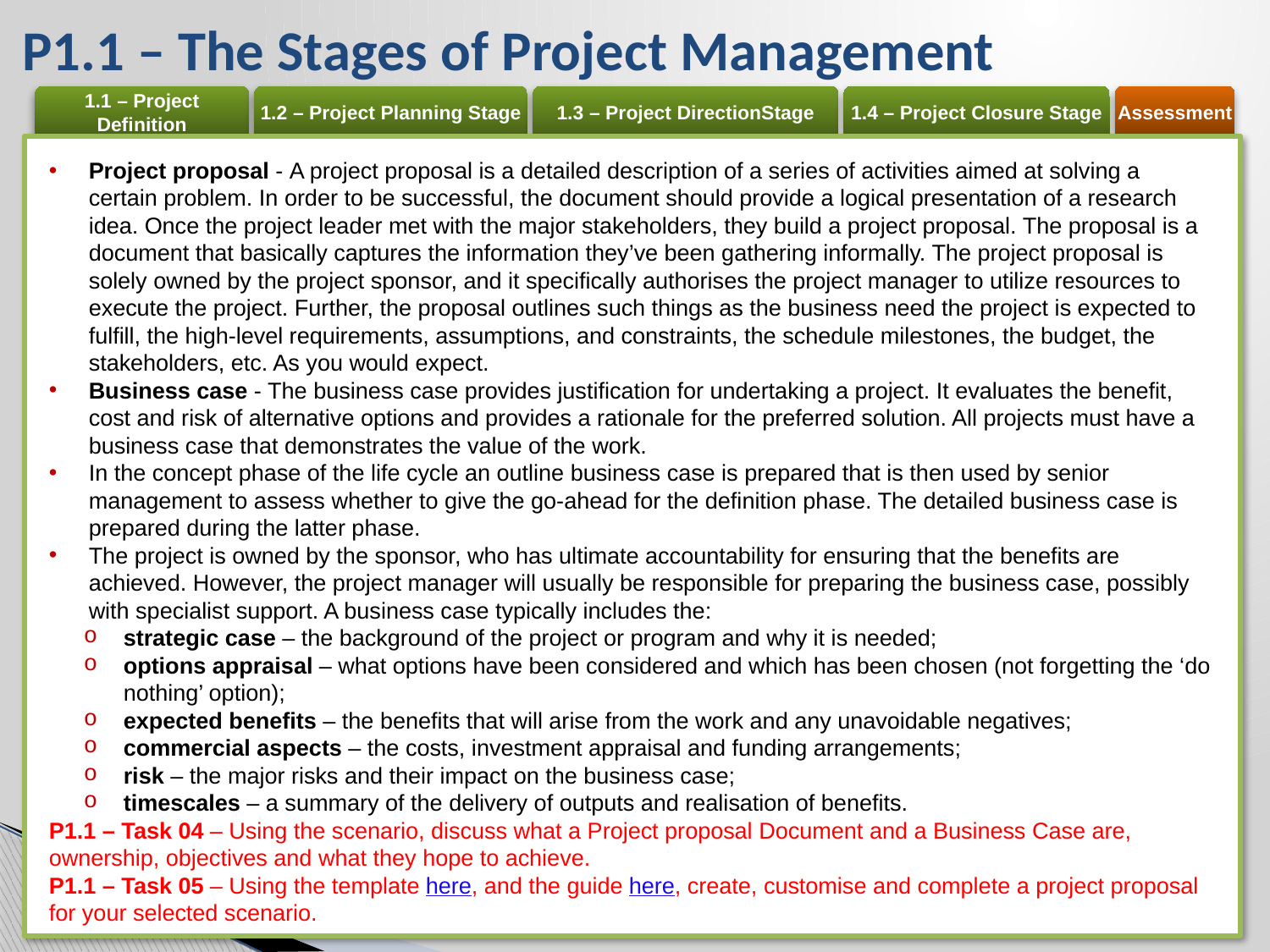

# P1.1 – The Stages of Project Management
Project proposal - A project proposal is a detailed description of a series of activities aimed at solving a certain problem. In order to be successful, the document should provide a logical presentation of a research idea. Once the project leader met with the major stakeholders, they build a project proposal. The proposal is a document that basically captures the information they’ve been gathering informally. The project proposal is solely owned by the project sponsor, and it specifically authorises the project manager to utilize resources to execute the project. Further, the proposal outlines such things as the business need the project is expected to fulfill, the high-level requirements, assumptions, and constraints, the schedule milestones, the budget, the stakeholders, etc. As you would expect.
Business case - The business case provides justification for undertaking a project. It evaluates the benefit, cost and risk of alternative options and provides a rationale for the preferred solution. All projects must have a business case that demonstrates the value of the work.
In the concept phase of the life cycle an outline business case is prepared that is then used by senior management to assess whether to give the go-ahead for the definition phase. The detailed business case is prepared during the latter phase.
The project is owned by the sponsor, who has ultimate accountability for ensuring that the benefits are achieved. However, the project manager will usually be responsible for preparing the business case, possibly with specialist support. A business case typically includes the:
strategic case – the background of the project or program and why it is needed;
options appraisal – what options have been considered and which has been chosen (not forgetting the ‘do nothing’ option);
expected benefits – the benefits that will arise from the work and any unavoidable negatives;
commercial aspects – the costs, investment appraisal and funding arrangements;
risk – the major risks and their impact on the business case;
timescales – a summary of the delivery of outputs and realisation of benefits.
P1.1 – Task 04 – Using the scenario, discuss what a Project proposal Document and a Business Case are, ownership, objectives and what they hope to achieve.
P1.1 – Task 05 – Using the template here, and the guide here, create, customise and complete a project proposal for your selected scenario.